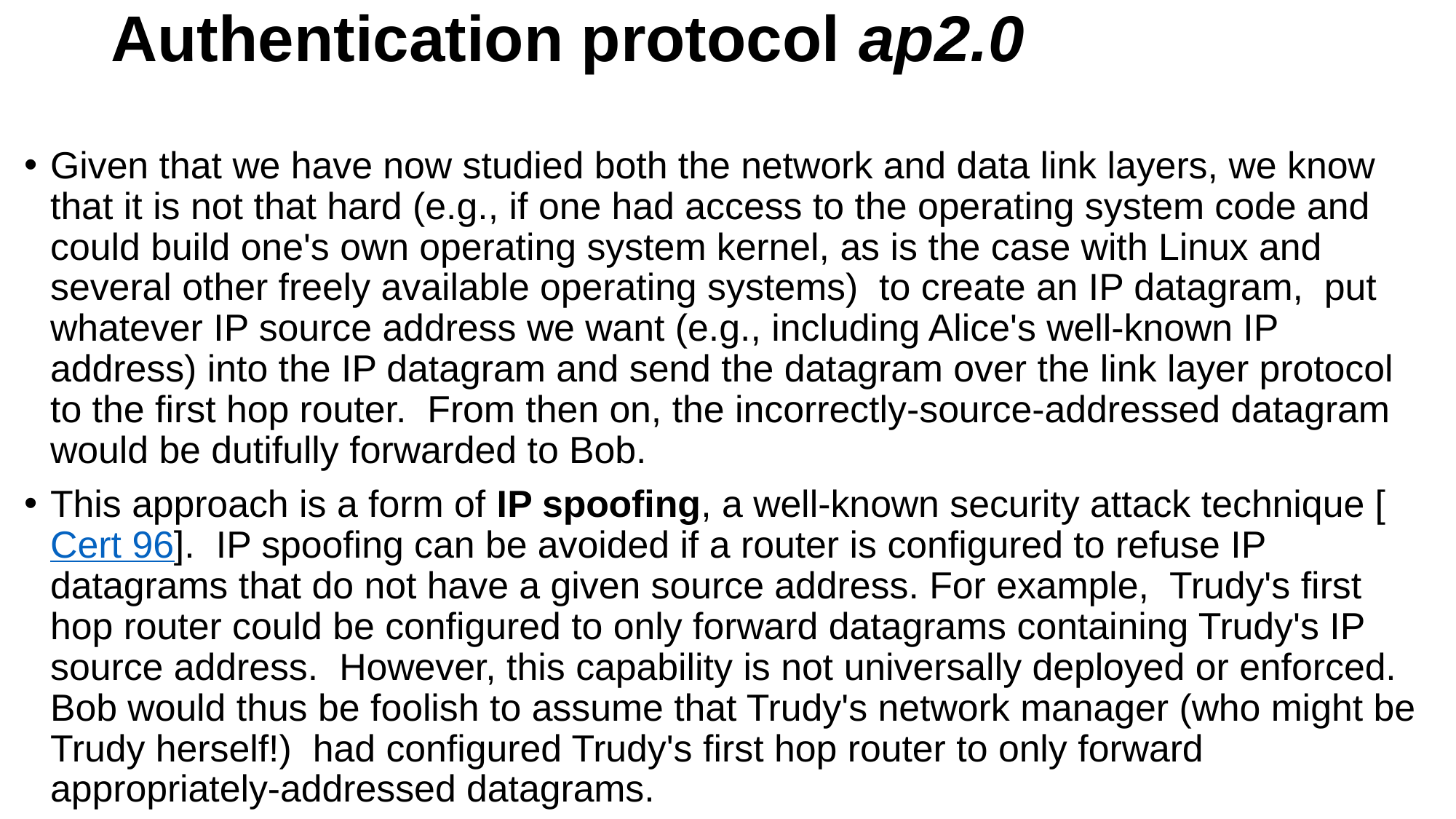

# Authentication protocol ap2.0
Given that we have now studied both the network and data link layers, we know that it is not that hard (e.g., if one had access to the operating system code and could build one's own operating system kernel, as is the case with Linux and several other freely available operating systems)  to create an IP datagram,  put whatever IP source address we want (e.g., including Alice's well-known IP address) into the IP datagram and send the datagram over the link layer protocol to the first hop router.  From then on, the incorrectly-source-addressed datagram would be dutifully forwarded to Bob.
This approach is a form of IP spoofing, a well-known security attack technique [Cert 96].  IP spoofing can be avoided if a router is configured to refuse IP datagrams that do not have a given source address. For example,  Trudy's first hop router could be configured to only forward datagrams containing Trudy's IP source address.  However, this capability is not universally deployed or enforced. Bob would thus be foolish to assume that Trudy's network manager (who might be Trudy herself!)  had configured Trudy's first hop router to only forward appropriately-addressed datagrams.